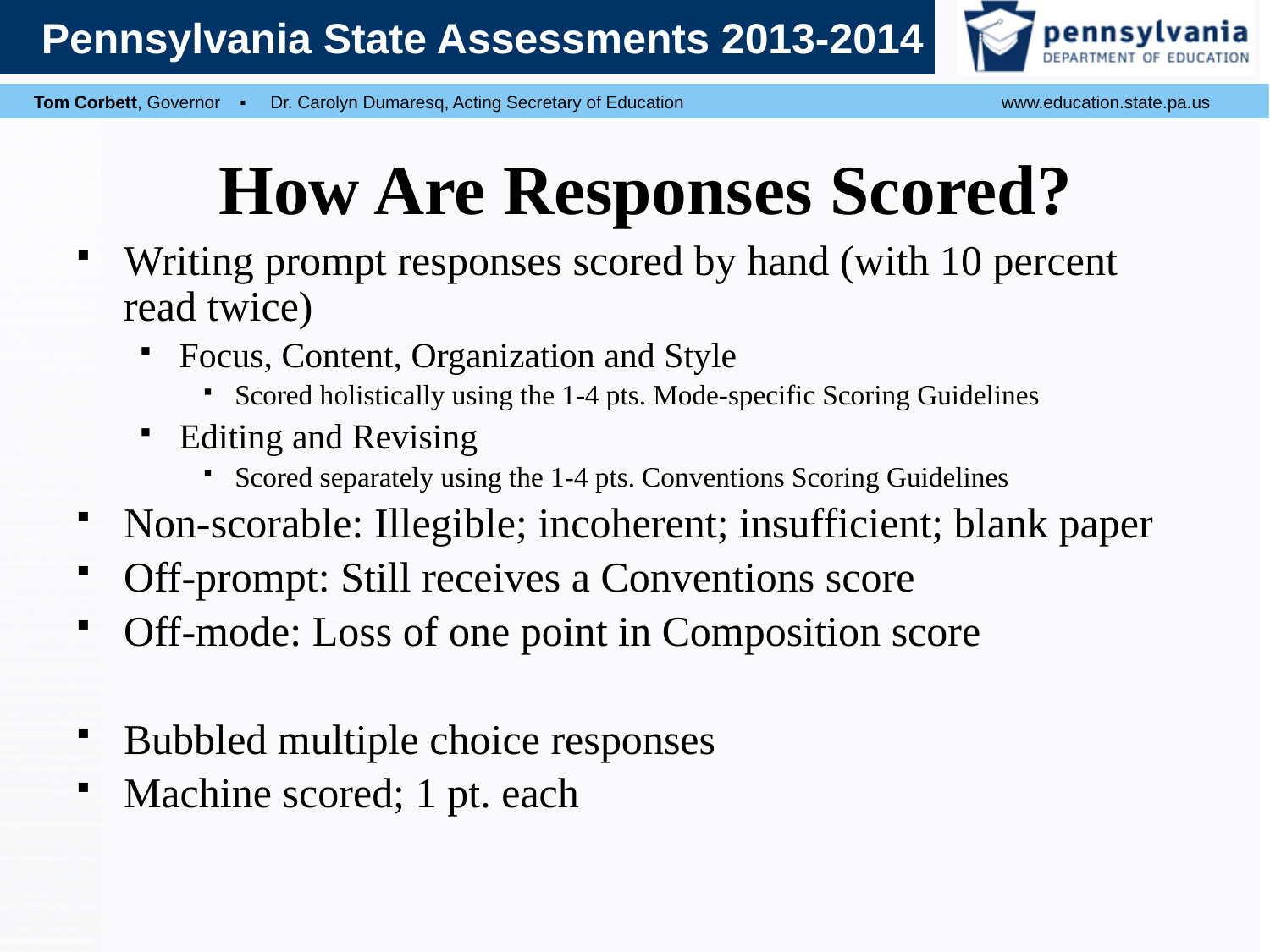

# How Are Responses Scored?
Writing prompt responses scored by hand (with 10 percent read twice)
Focus, Content, Organization and Style
Scored holistically using the 1-4 pts. Mode-specific Scoring Guidelines
Editing and Revising
Scored separately using the 1-4 pts. Conventions Scoring Guidelines
Non-scorable: Illegible; incoherent; insufficient; blank paper
Off-prompt: Still receives a Conventions score
Off-mode: Loss of one point in Composition score

Bubbled multiple choice responses
Machine scored; 1 pt. each